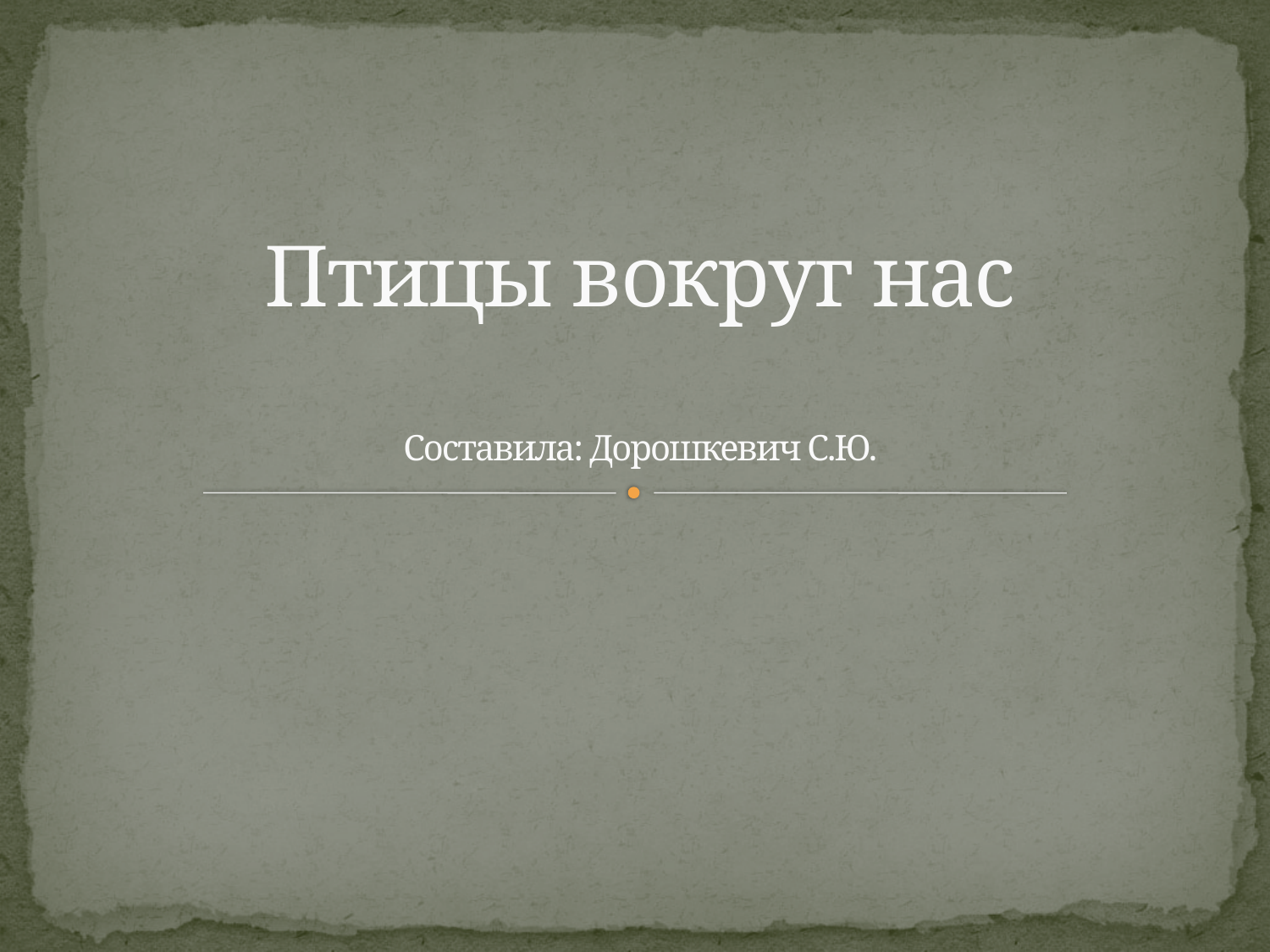

# Птицы вокруг нас Составила: Дорошкевич С.Ю.